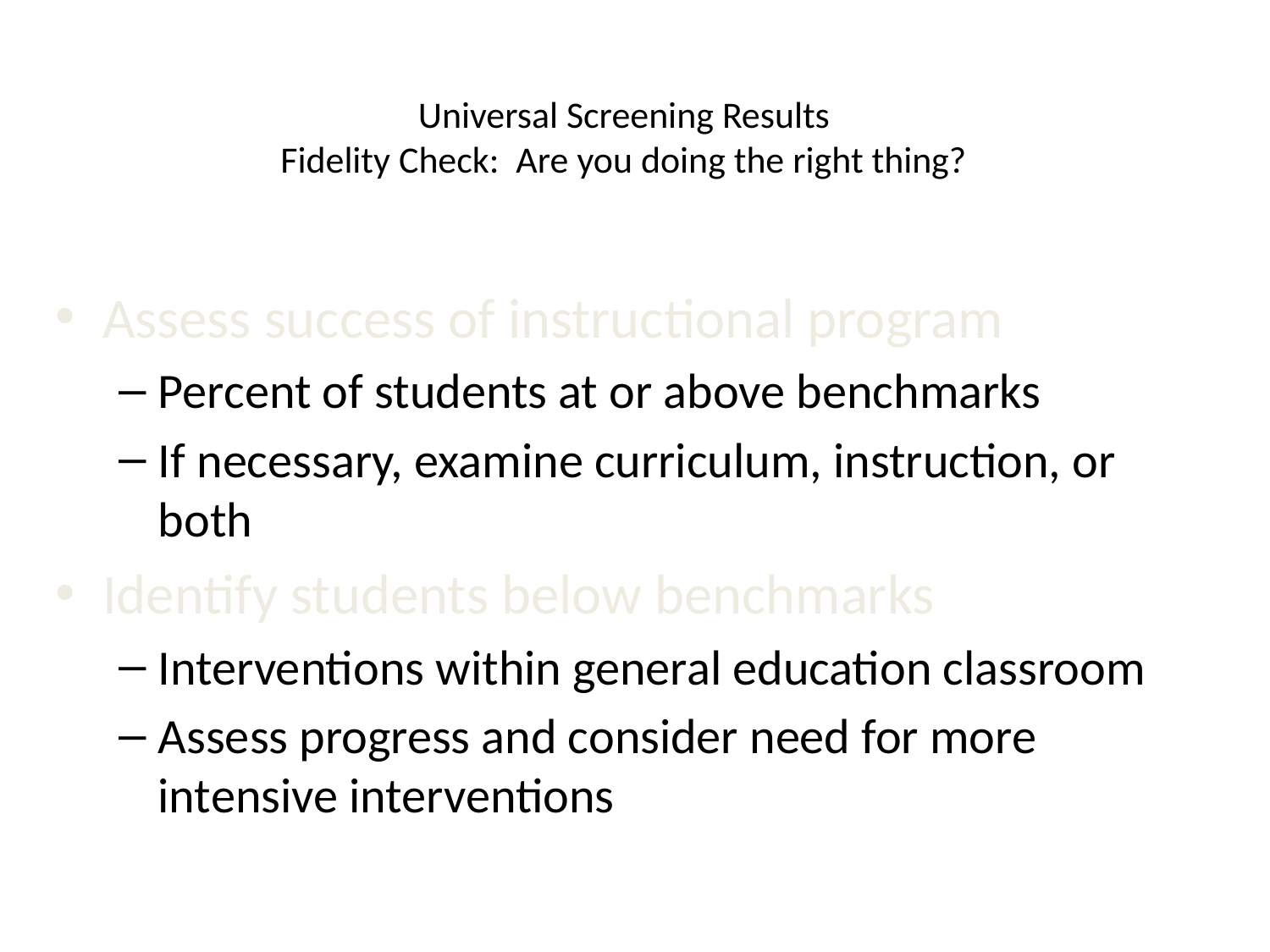

# Universal Screening Results Fidelity Check:  Are you doing the right thing?
Assess success of instructional program
Percent of students at or above benchmarks
If necessary, examine curriculum, instruction, or both
Identify students below benchmarks
Interventions within general education classroom
Assess progress and consider need for more intensive interventions